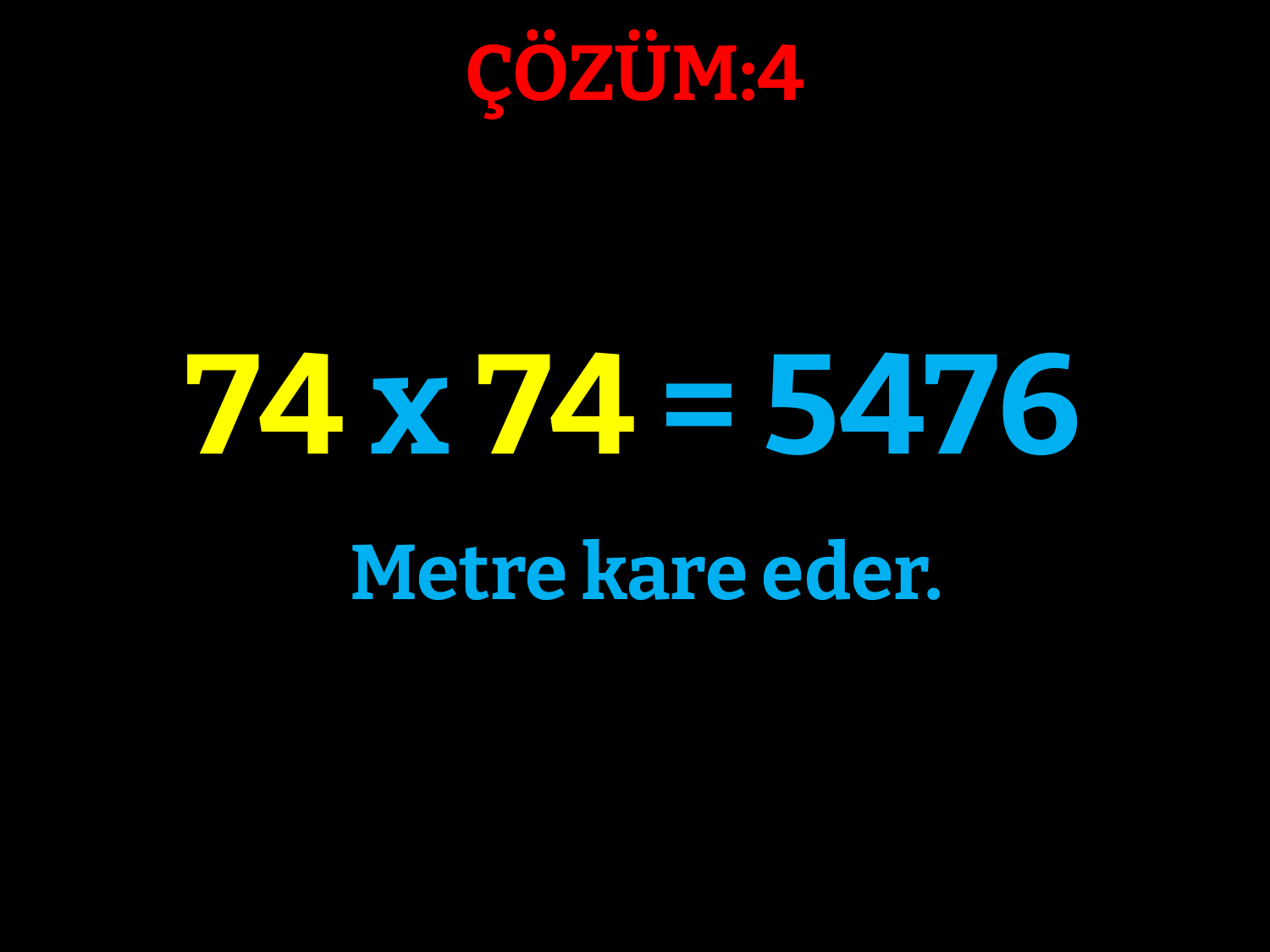

ÇÖZÜM:4
#
74 x 74 = 5476
Metre kare eder.